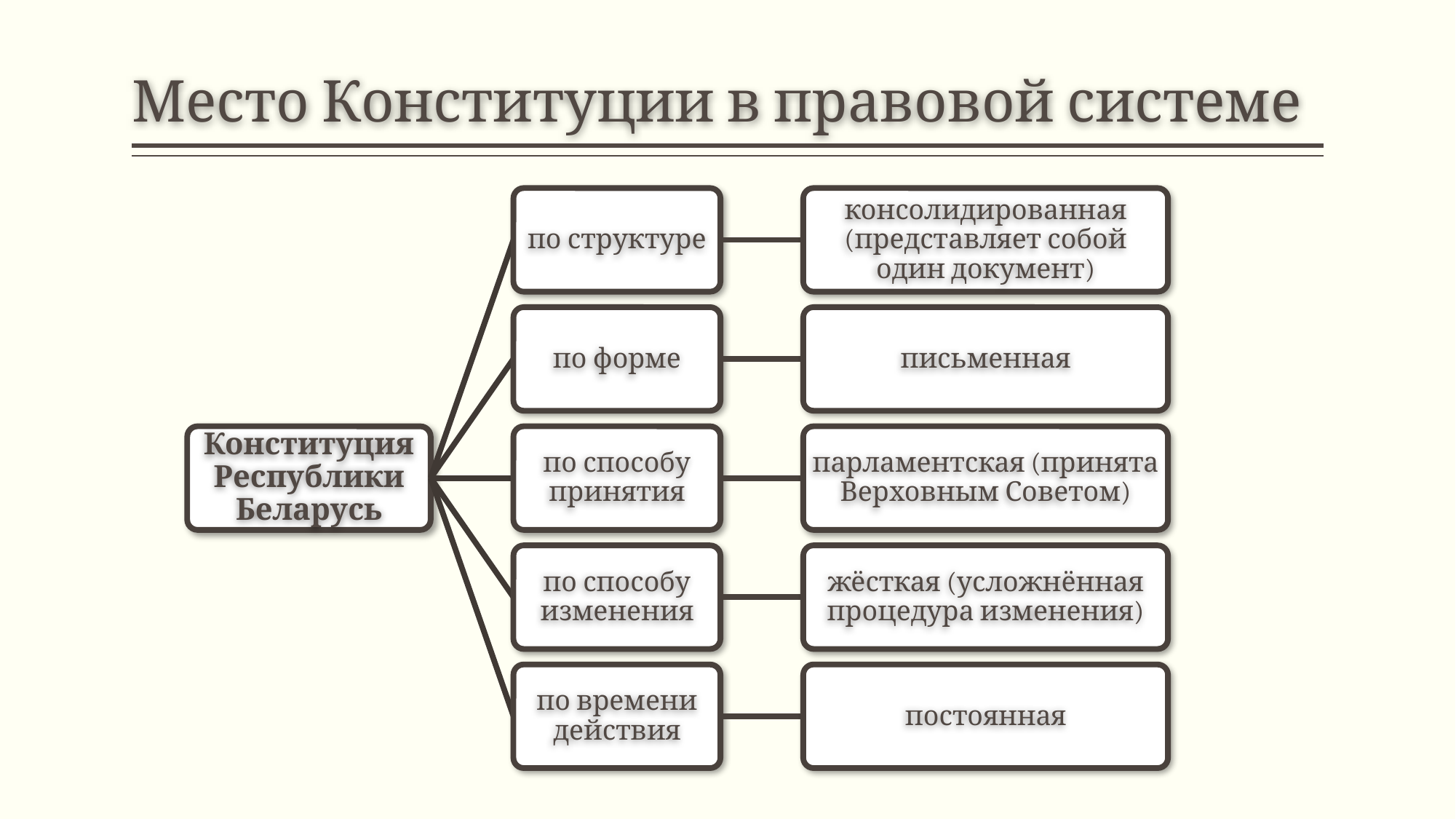

# Место Конституции в правовой системе

по структуре
консолидированная (представляет собой один документ)

по форме
письменная

Конституция Республики Беларусь
по способу принятия
парламентская (принята Верховным Советом)

по способу изменения
жёсткая (усложнённая процедура изменения)

по времени действия
постоянная